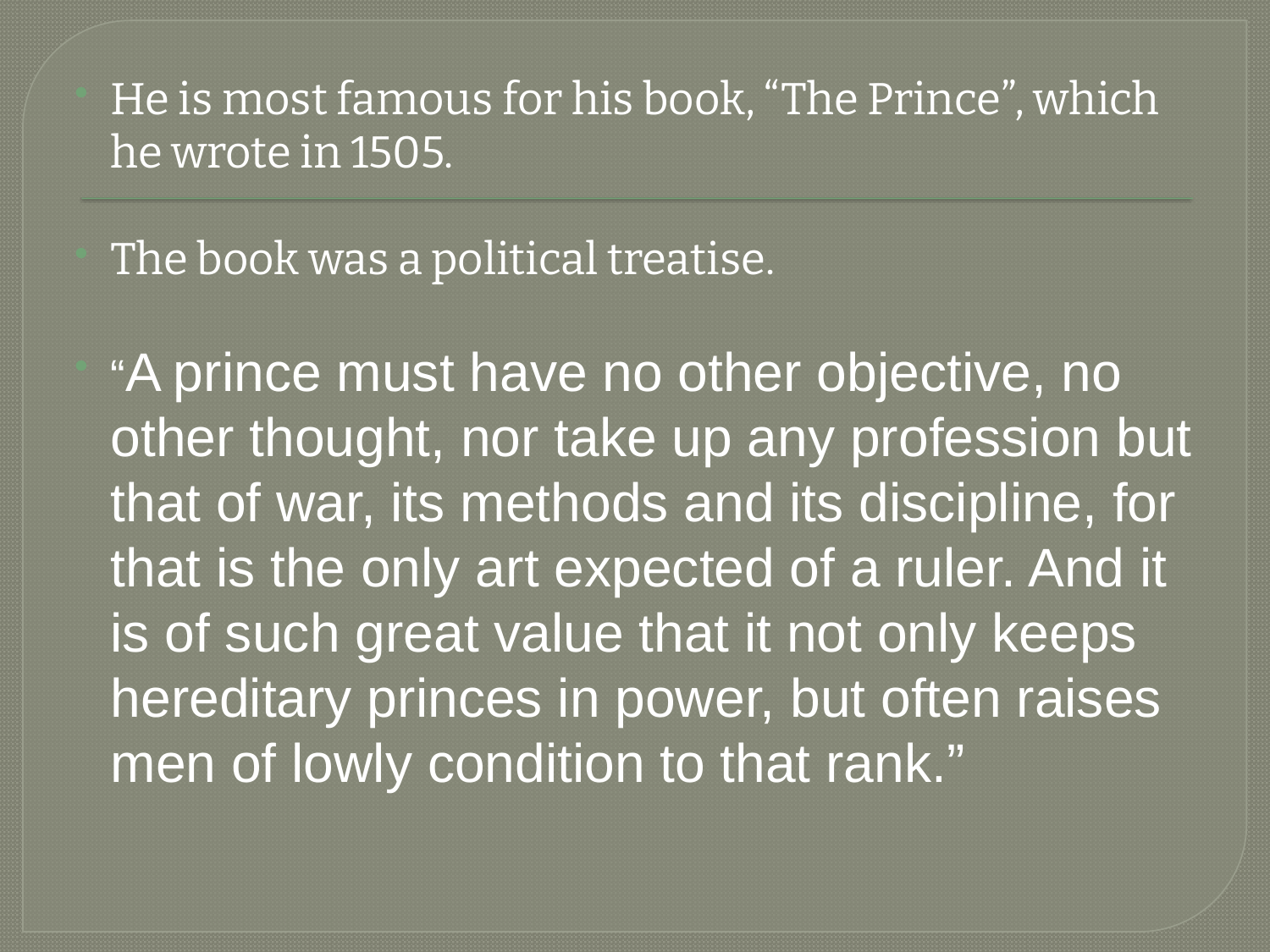

He is most famous for his book, “The Prince”, which he wrote in 1505.

The book was a political treatise.

“A prince must have no other objective, no other thought, nor take up any profession but that of war, its methods and its discipline, for that is the only art expected of a ruler. And it is of such great value that it not only keeps hereditary princes in power, but often raises men of lowly condition to that rank.”